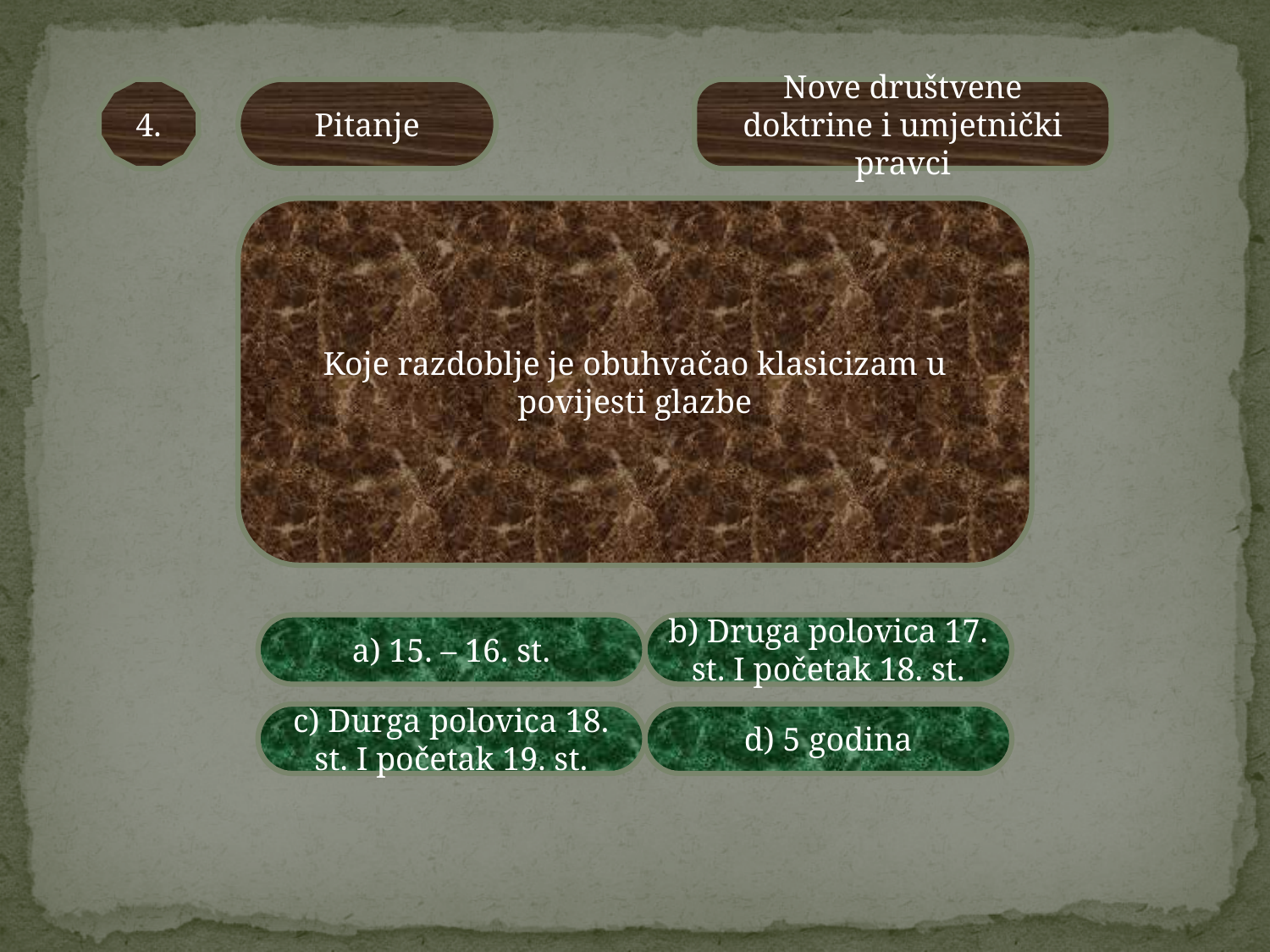

4.
Pitanje
Nove društvene doktrine i umjetnički pravci
Koje razdoblje je obuhvačao klasicizam u povijesti glazbe
a) 15. – 16. st.
b) Druga polovica 17. st. I početak 18. st.
c) Durga polovica 18. st. I početak 19. st.
d) 5 godina